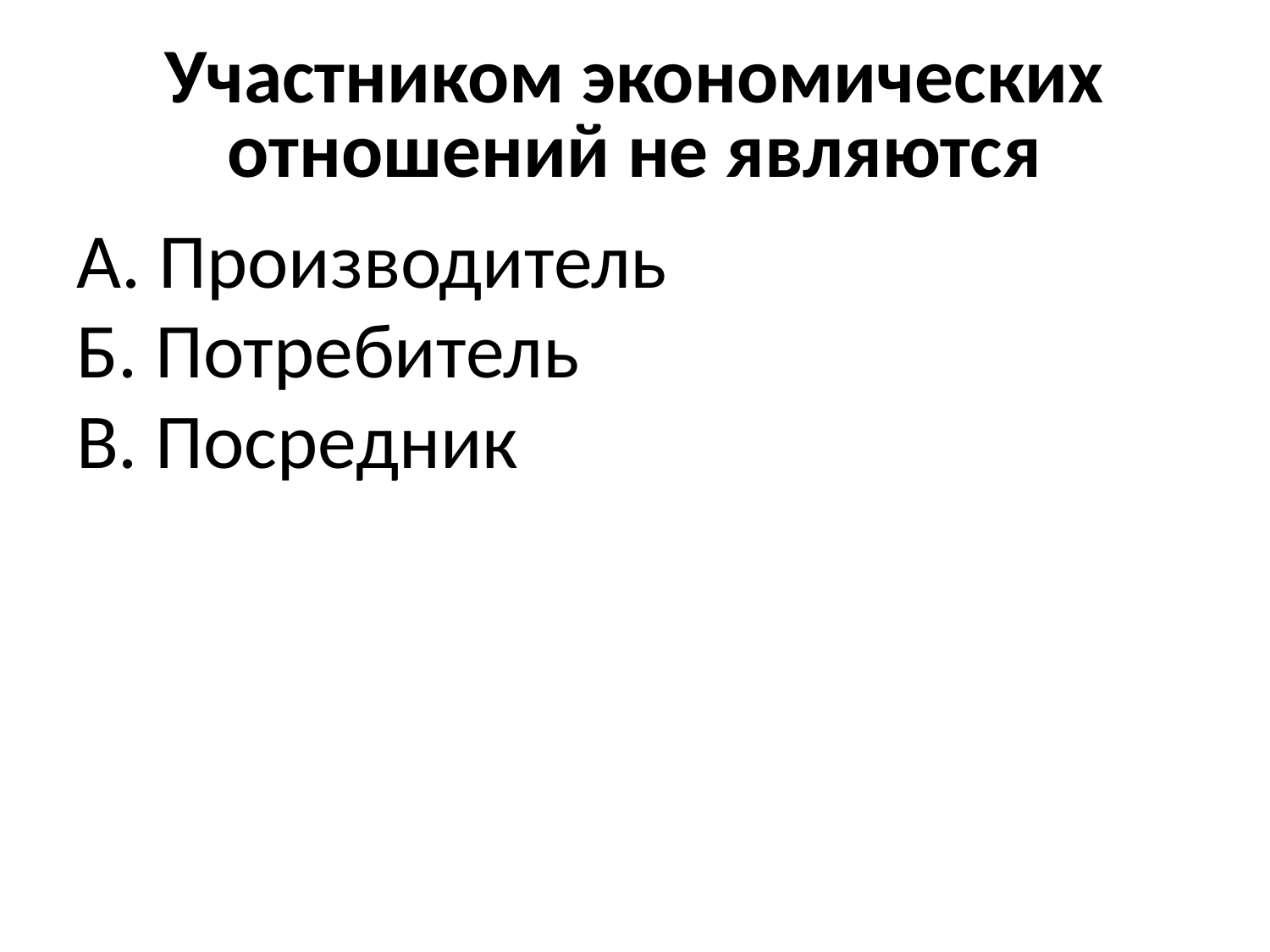

# Участником экономических отношений не являются
А. Производитель
Б. Потребитель
В. Посредник